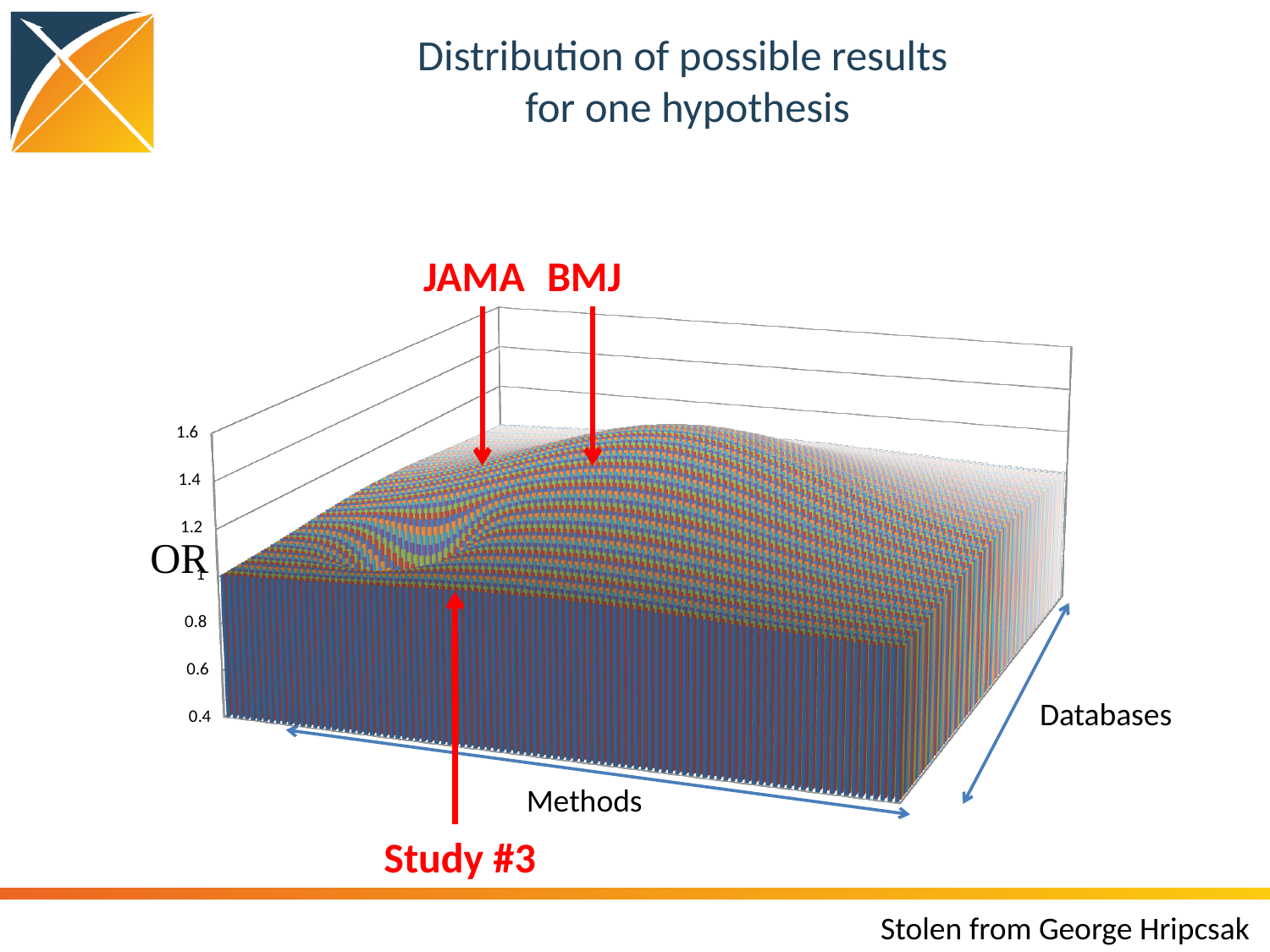

# Distribution of possible results for one hypothesis
JAMA
BMJ

[unsupported chart]

Databases
Methods
Study #3
Stolen from George Hripcsak